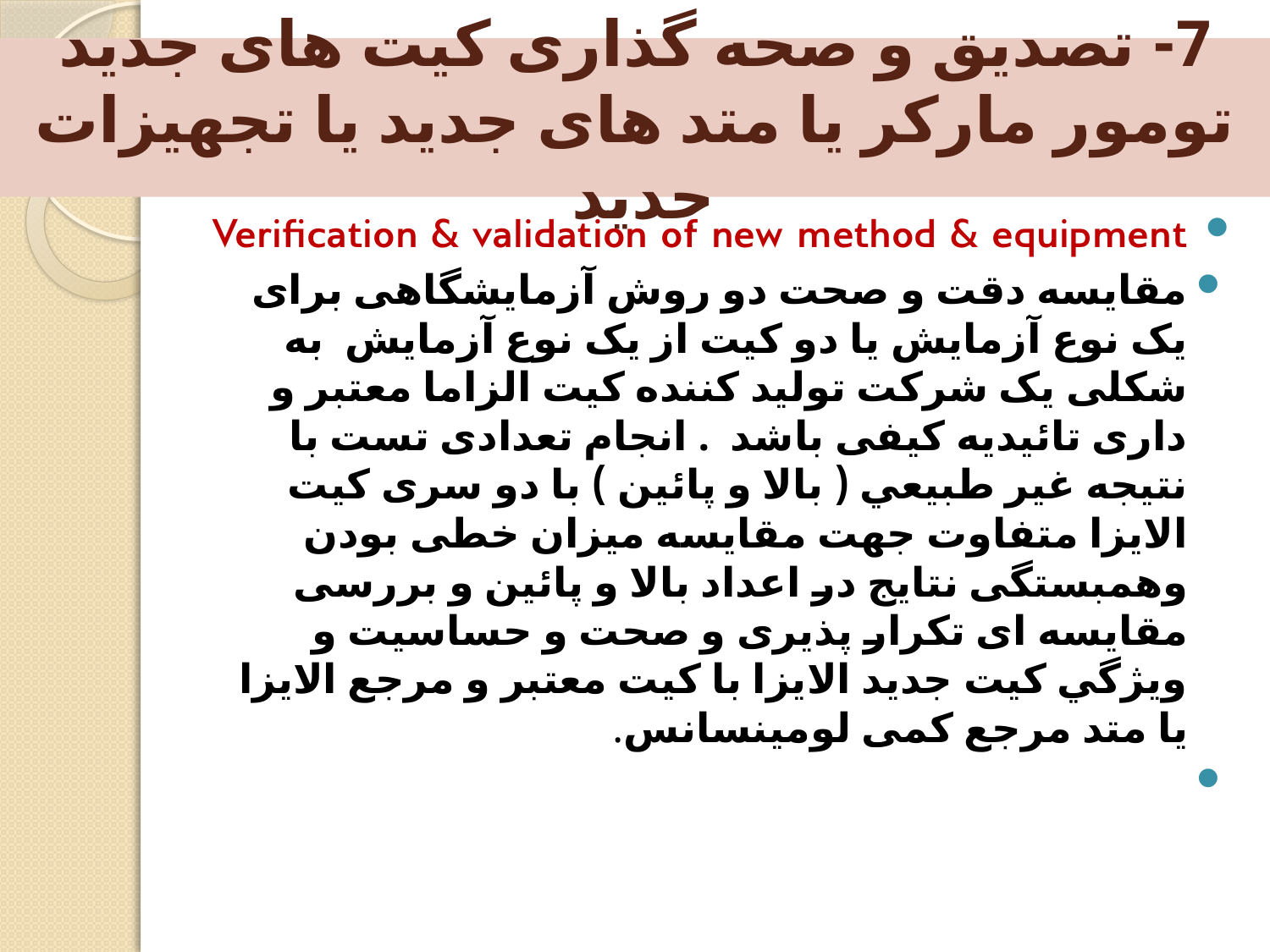

# 7- تصدیق و صحه گذاری کیت های جدید تومور مارکر یا متد های جدید یا تجهیزات جدید
Verification & validation of new method & equipment
مقایسه دقت و صحت دو روش آزمایشگاهی برای یک نوع آزمایش یا دو کیت از یک نوع آزمایش  به شکلی یک شرکت تولید کننده کیت الزاما معتبر و داری تائیدیه کیفی باشد  . انجام تعدادی تست با نتیجه غير طبيعي ( بالا و پائین ) با دو سری كيت الايزا متفاوت جهت مقايسه میزان خطی بودن وهمبستگی نتایج در اعداد بالا و پائین و بررسی  مقایسه ای تکرار پذیری و صحت و حساسيت و ويژگي کیت جدید الایزا با کیت معتبر و مرجع الایزا یا متد مرجع کمی لومینسانس.